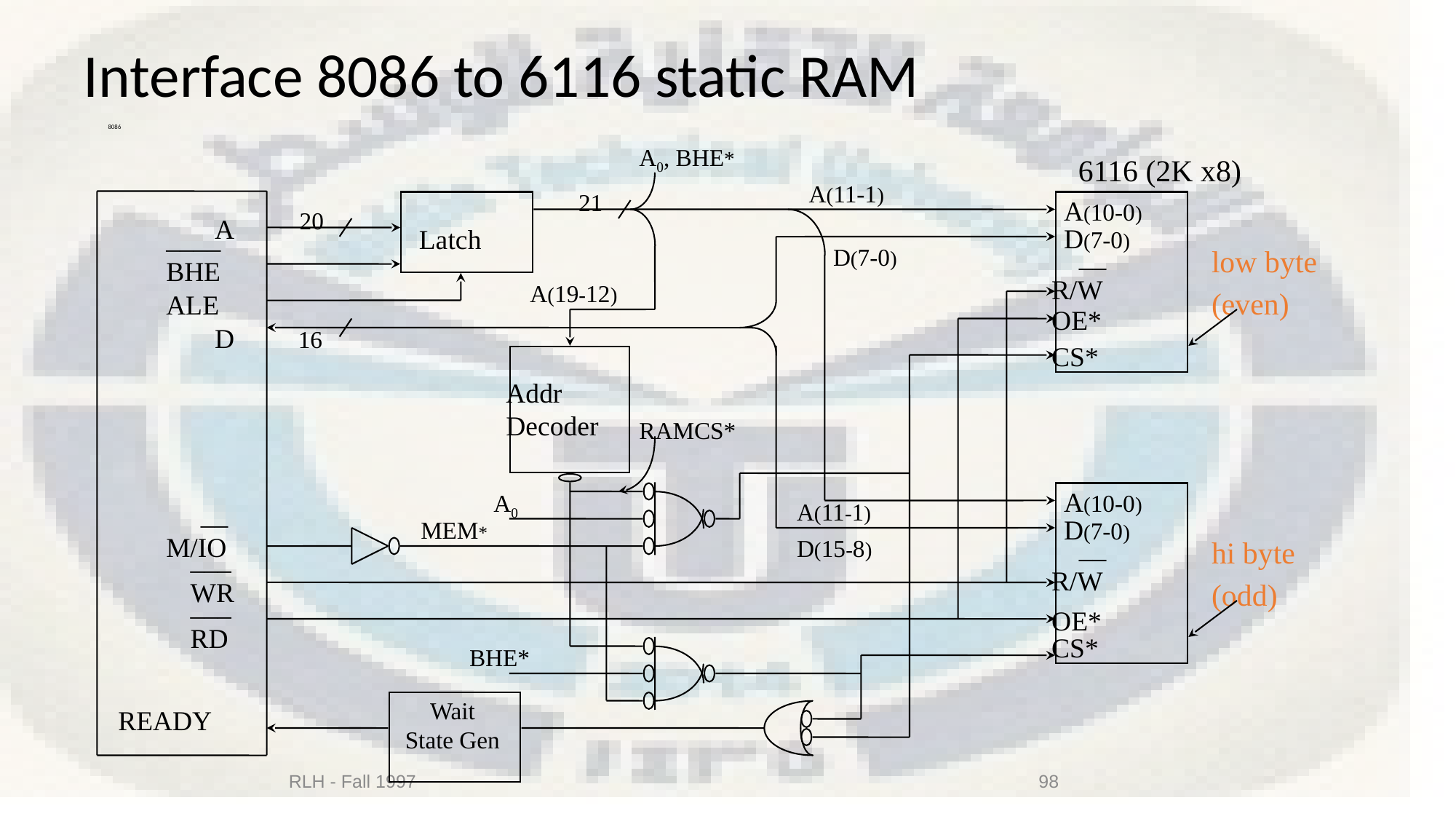

# Interface 8086 to 6116 static RAM
8086
A0, BHE*

A(11-1)
21

Latch

20

A(19-12)

Addr
Decoder
A(11-1)

6116 (2K x8)
A(10-0)

A
____
BHE
D(7-0)
    __
R/W

D(7-0)

16

D(15-8)
low byte
(even)
ALE

OE*

D

CS*

RAMCS*

A0

MEM*

BHE*

A(10-0)

     __
M/IO
D(7-0)
    __
R/W
hi byte
(odd)
___
WR
___
RD
OE*

CS*

Wait
State Gen

READY

RLH - Fall 1997
98